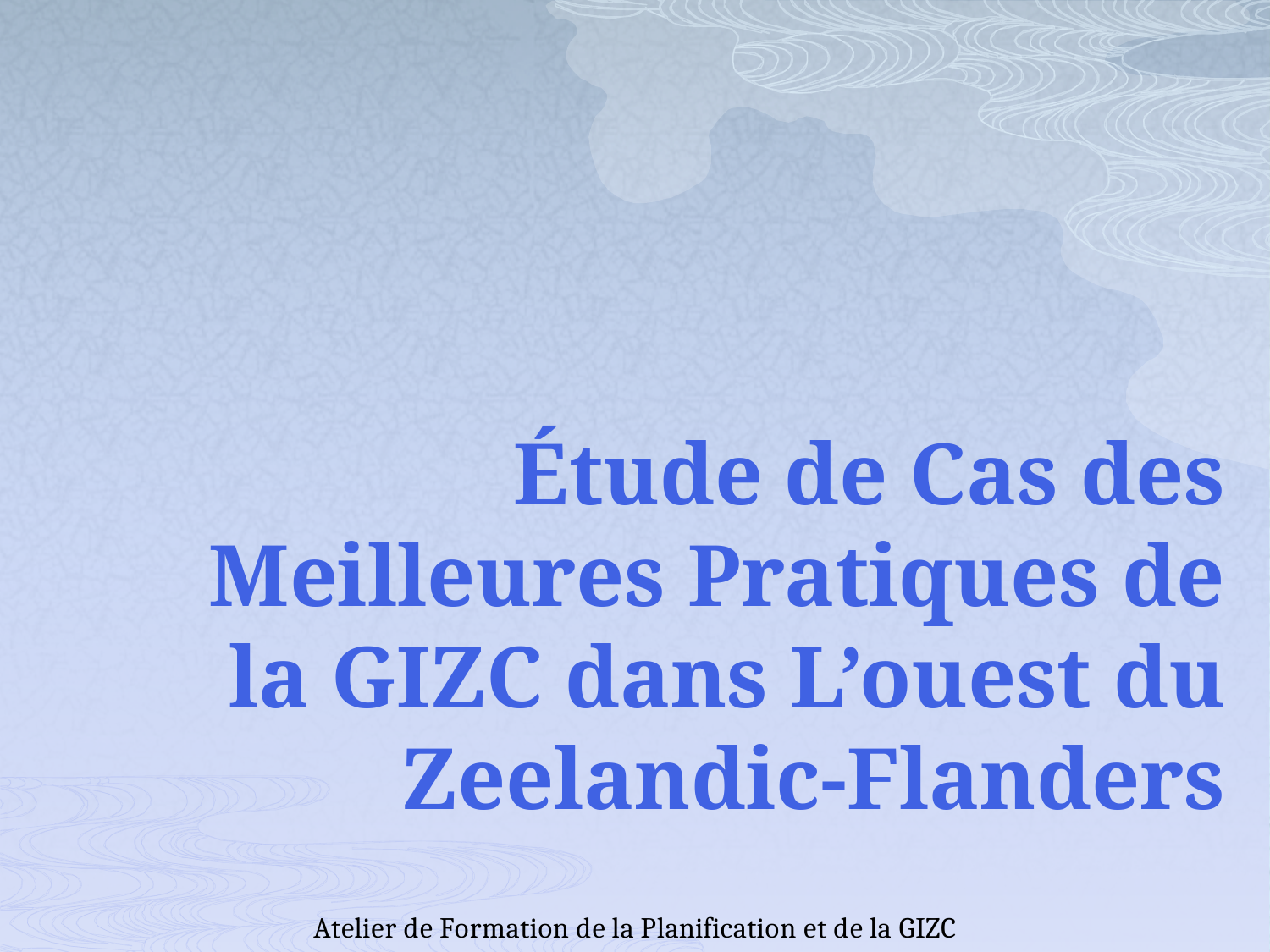

# Étude de Cas des Meilleures Pratiques de la GIZC dans L’ouest du Zeelandic-Flanders
Atelier de Formation de la Planification et de la GIZC